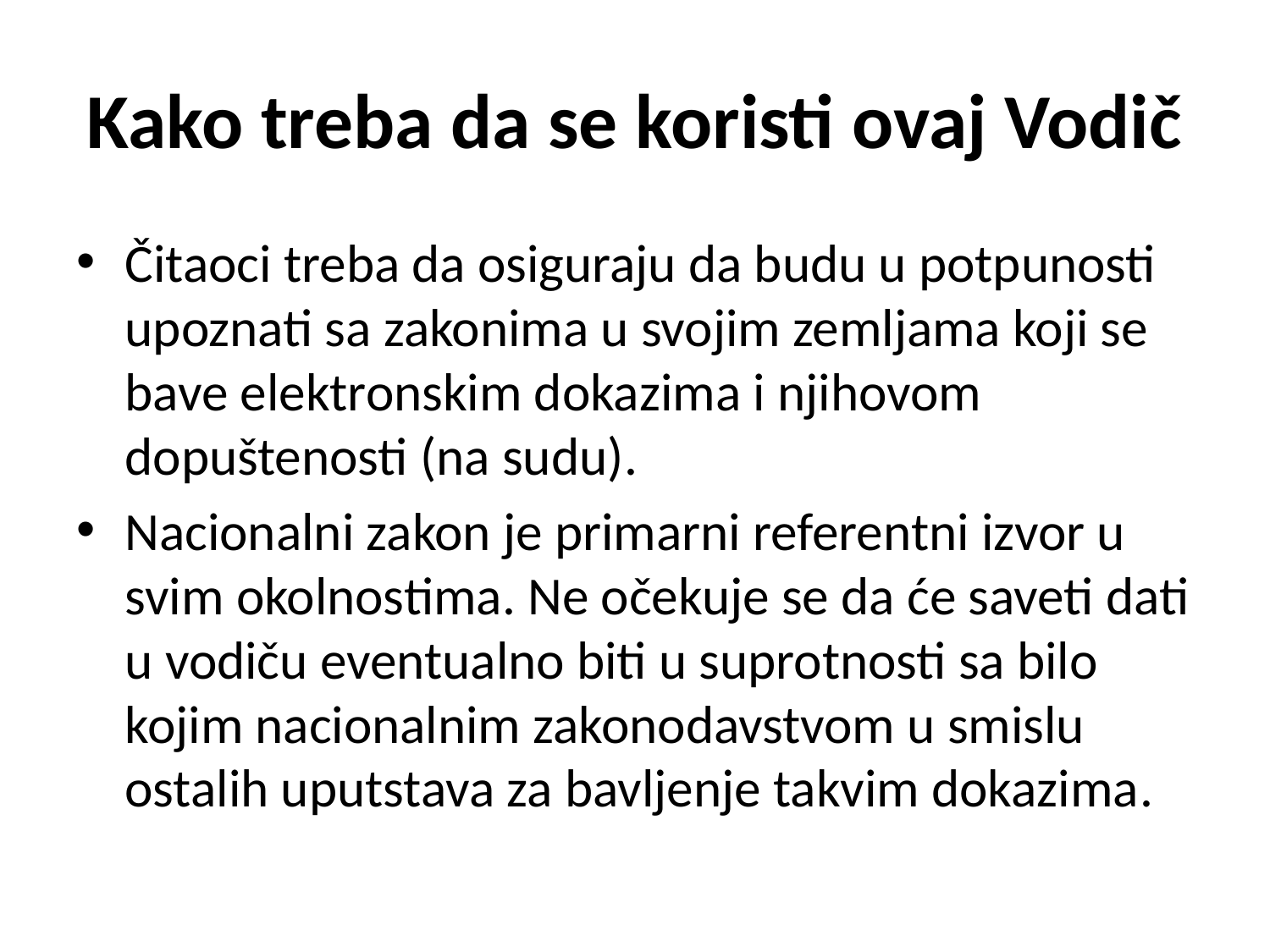

# Kako treba da se koristi ovaj Vodič
Čitaoci treba da osiguraju da budu u potpunosti upoznati sa zakonima u svojim zemljama koji se bave elektronskim dokazima i njihovom dopuštenosti (na sudu).
Nacionalni zakon je primarni referentni izvor u svim okolnostima. Ne očekuje se da će saveti dati u vodiču eventualno biti u suprotnosti sa bilo kojim nacionalnim zakonodavstvom u smislu ostalih uputstava za bavljenje takvim dokazima.